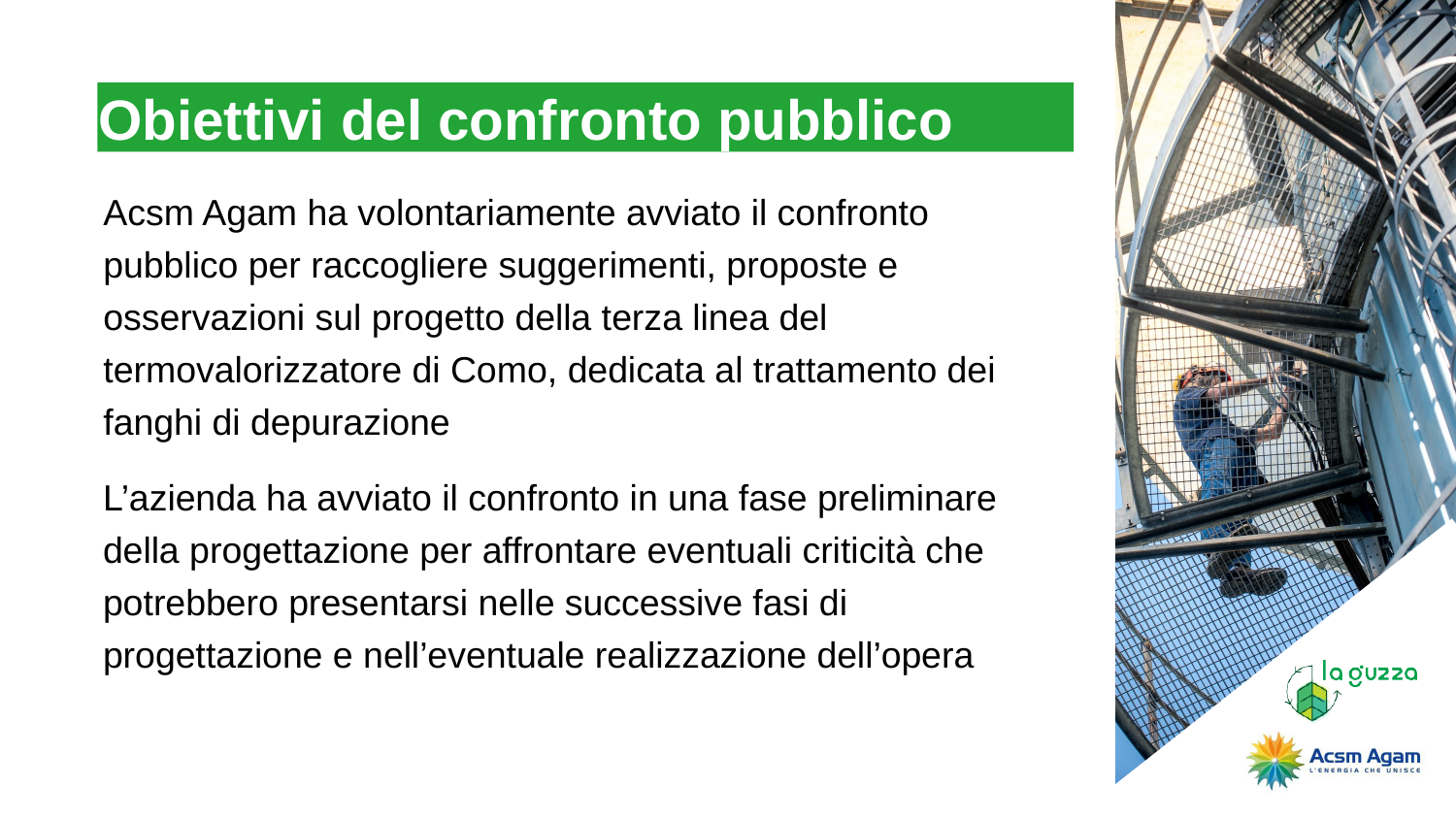

Obiettivi del confronto pubblico
Acsm Agam ha volontariamente avviato il confronto pubblico per raccogliere suggerimenti, proposte e osservazioni sul progetto della terza linea del termovalorizzatore di Como, dedicata al trattamento dei fanghi di depurazione
L’azienda ha avviato il confronto in una fase preliminare della progettazione per affrontare eventuali criticità che potrebbero presentarsi nelle successive fasi di  progettazione e nell’eventuale realizzazione dell’opera